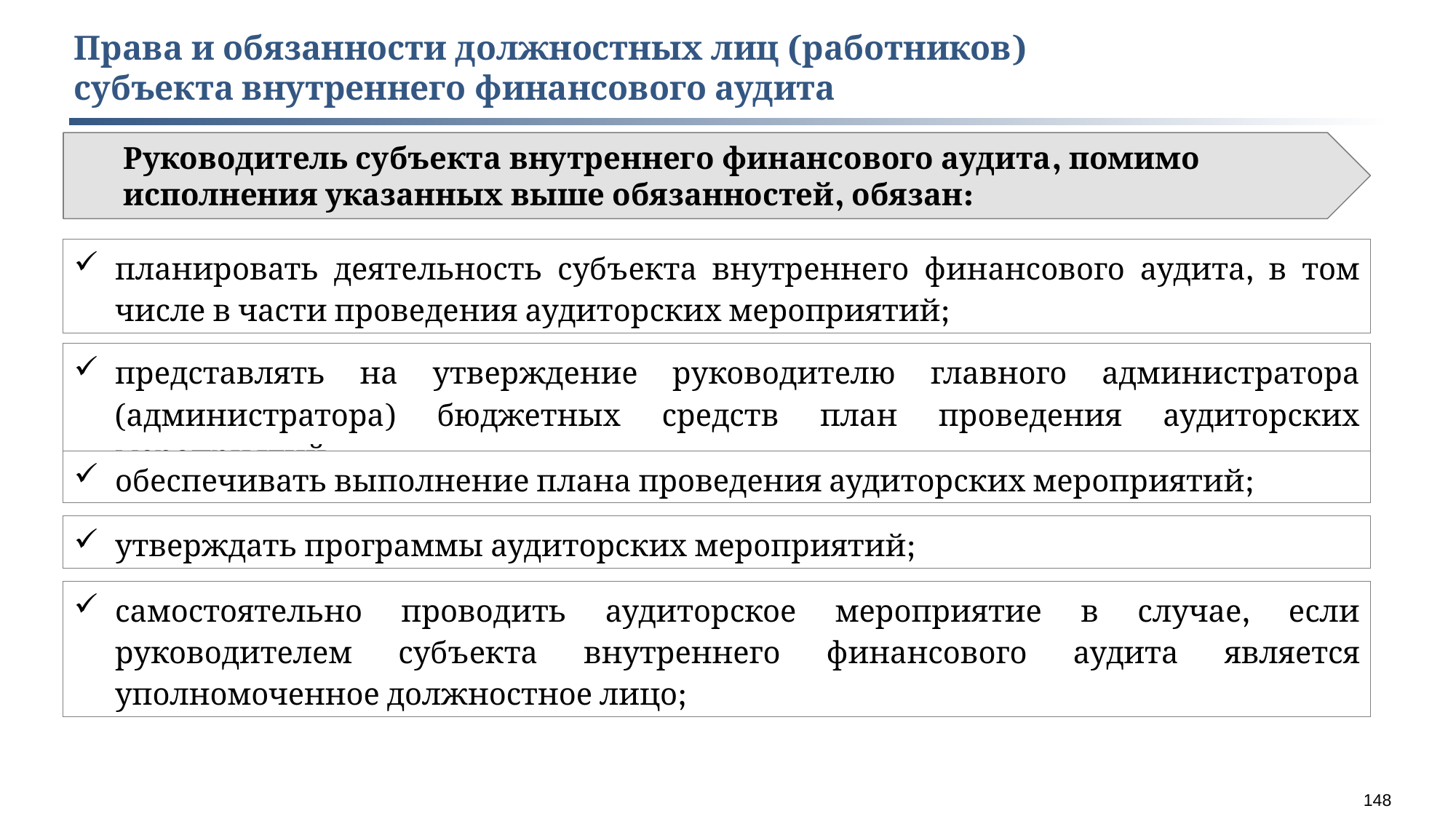

Права и обязанности должностных лиц (работников)
субъекта внутреннего финансового аудита
Руководитель субъекта внутреннего финансового аудита, помимо исполнения указанных выше обязанностей, обязан:
планировать деятельность субъекта внутреннего финансового аудита, в том числе в части проведения аудиторских мероприятий;
представлять на утверждение руководителю главного администратора (администратора) бюджетных средств план проведения аудиторских мероприятий;
обеспечивать выполнение плана проведения аудиторских мероприятий;
утверждать программы аудиторских мероприятий;
самостоятельно проводить аудиторское мероприятие в случае, если руководителем субъекта внутреннего финансового аудита является уполномоченное должностное лицо;